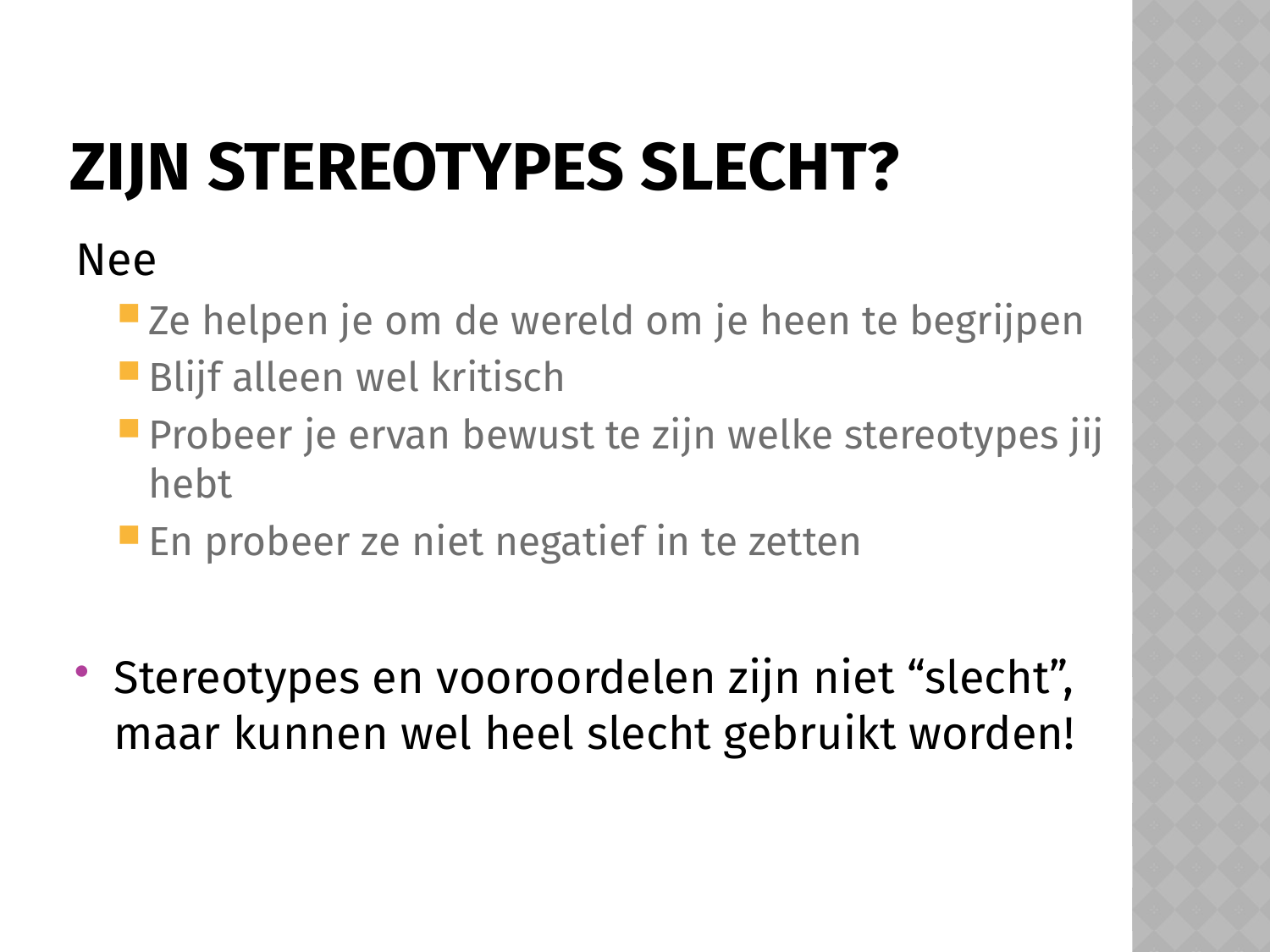

# Zijn stereotypes slecht?
Nee
Ze helpen je om de wereld om je heen te begrijpen
Blijf alleen wel kritisch
Probeer je ervan bewust te zijn welke stereotypes jij hebt
En probeer ze niet negatief in te zetten

Stereotypes en vooroordelen zijn niet “slecht”, maar kunnen wel heel slecht gebruikt worden!